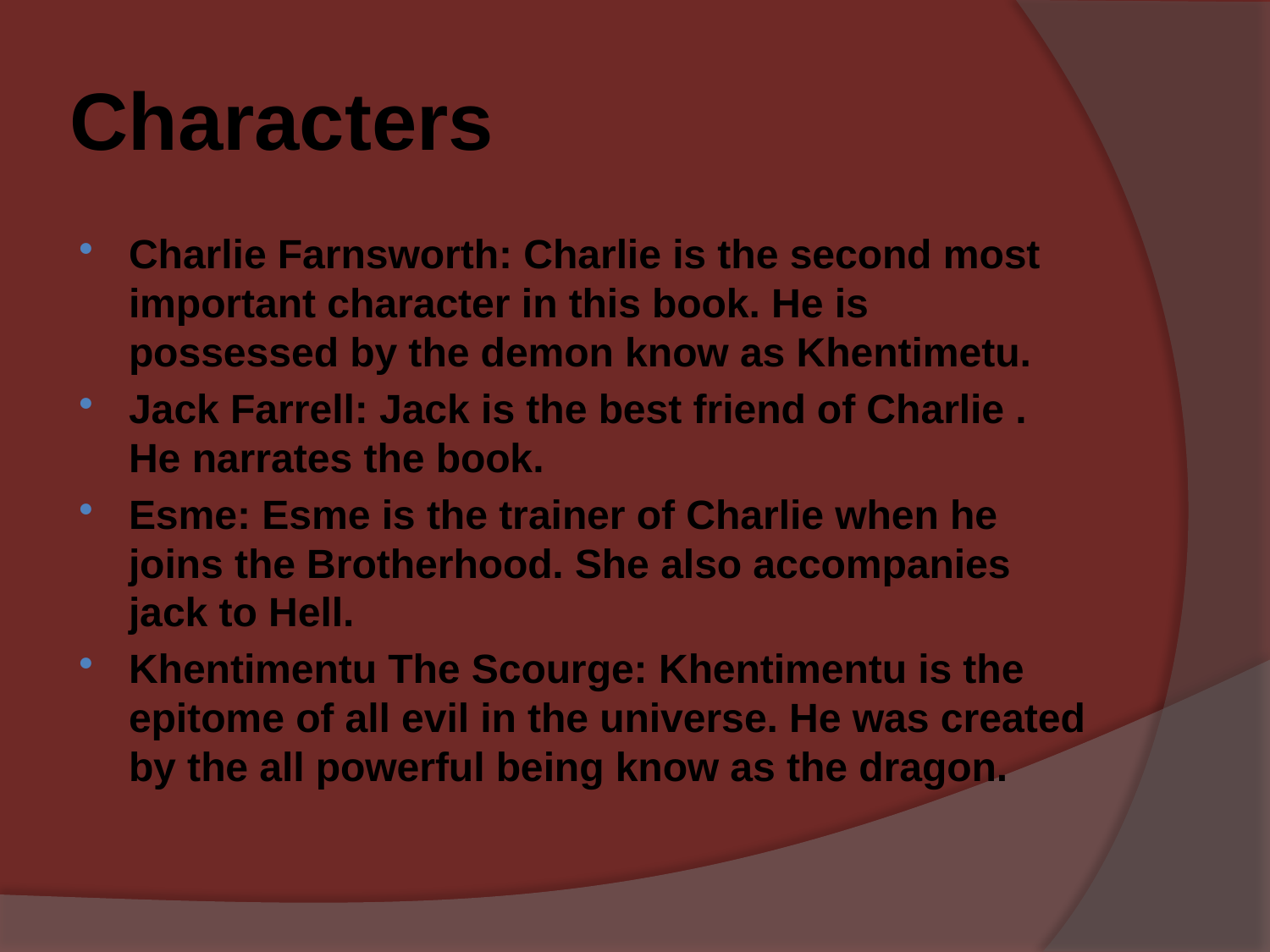

# Characters
Charlie Farnsworth: Charlie is the second most important character in this book. He is possessed by the demon know as Khentimetu.
Jack Farrell: Jack is the best friend of Charlie . He narrates the book.
Esme: Esme is the trainer of Charlie when he joins the Brotherhood. She also accompanies jack to Hell.
Khentimentu The Scourge: Khentimentu is the epitome of all evil in the universe. He was created by the all powerful being know as the dragon.